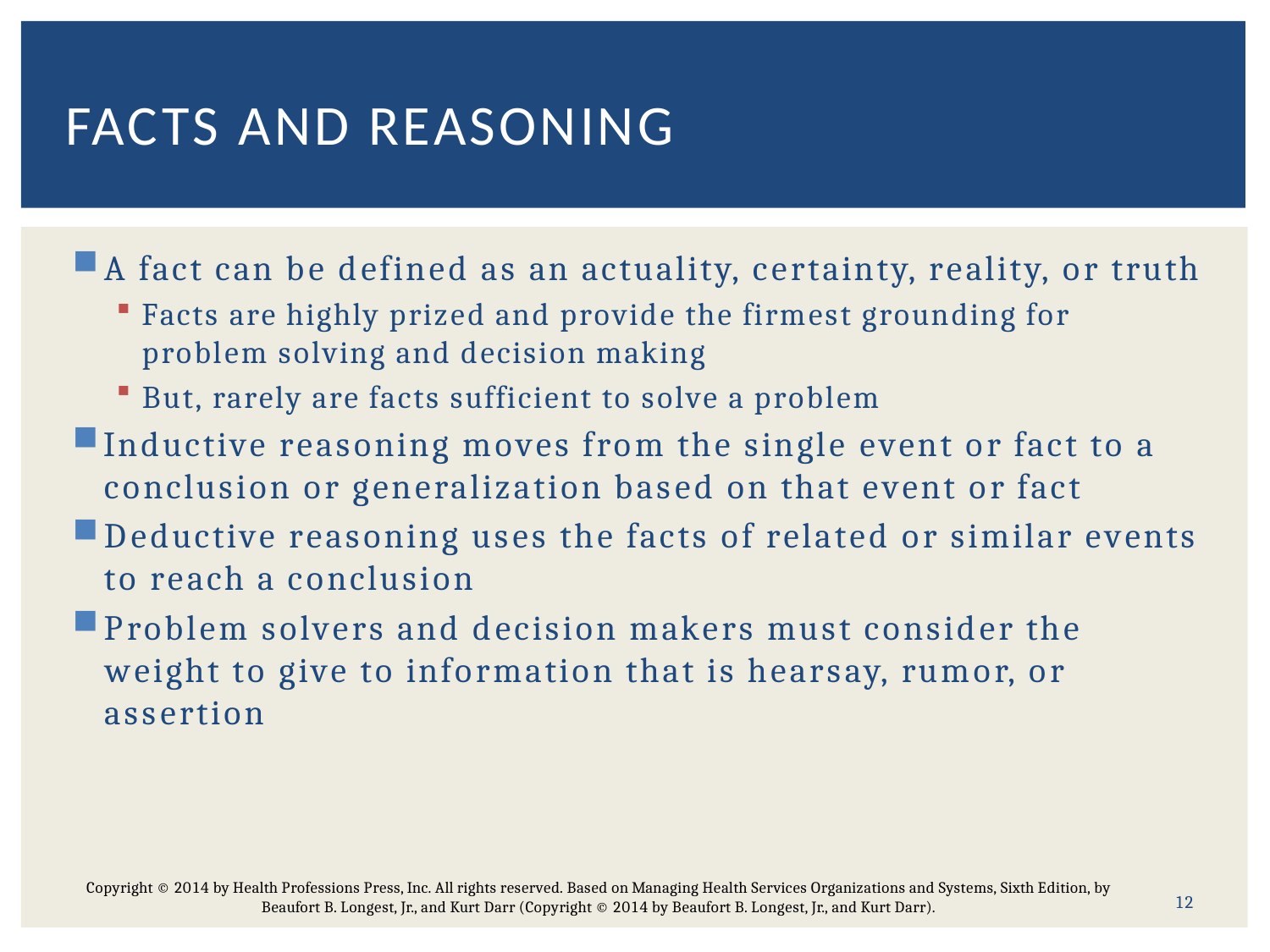

# Facts and reasoning
A fact can be defined as an actuality, certainty, reality, or truth
Facts are highly prized and provide the firmest grounding for problem solving and decision making
But, rarely are facts sufficient to solve a problem
Inductive reasoning moves from the single event or fact to a conclusion or generalization based on that event or fact
Deductive reasoning uses the facts of related or similar events to reach a conclusion
Problem solvers and decision makers must consider the weight to give to information that is hearsay, rumor, or assertion
12